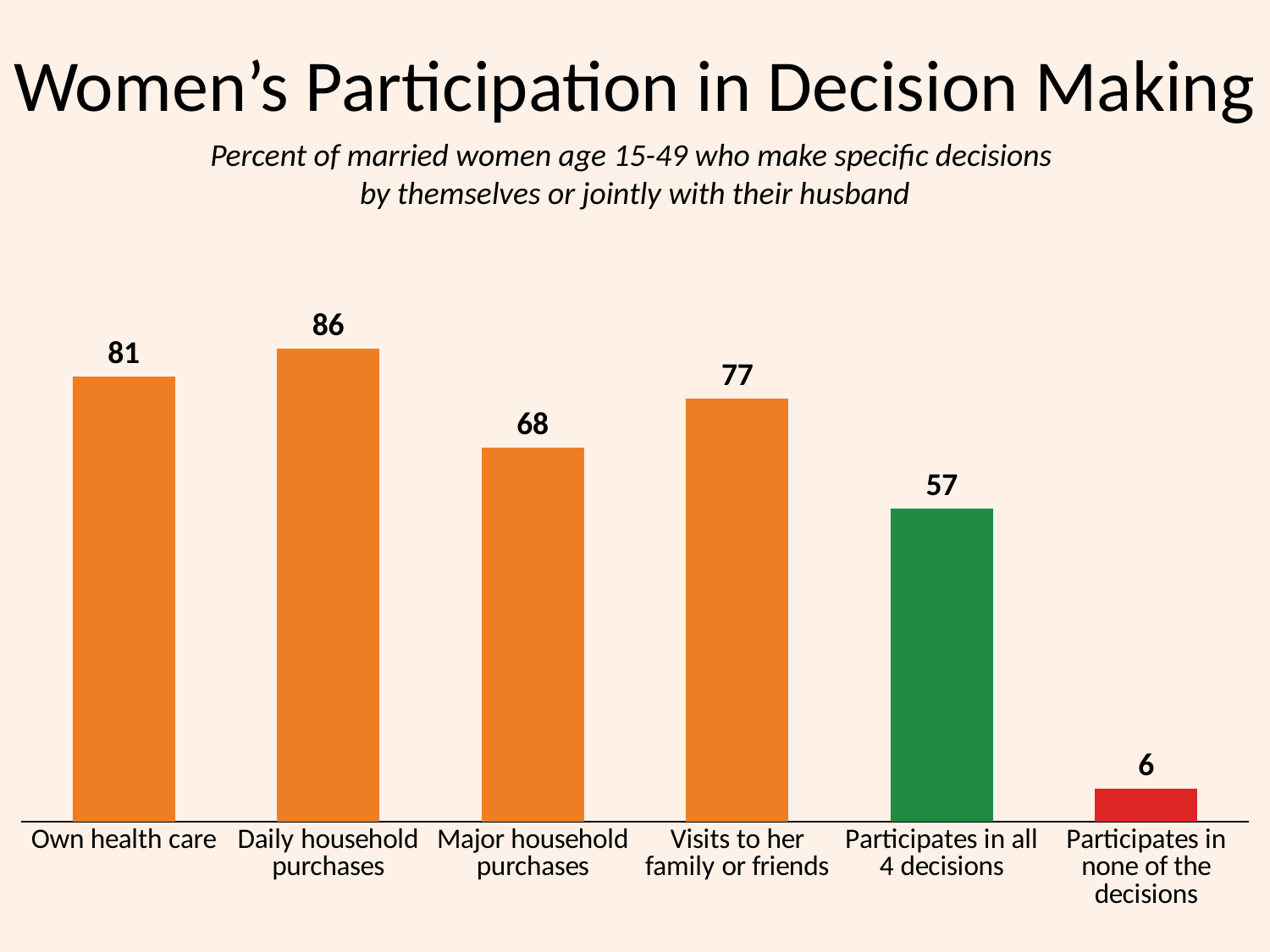

# Women’s Participation in Decision Making
Percent of married women age 15-49 who make specific decisions
by themselves or jointly with their husband

### Chart

| Category | Series 1 |
|---|---|
| Own health care | 81.0 |
| Daily household purchases | 86.0 |
| Major household purchases | 68.0 |
| Visits to her family or friends | 77.0 |
| Participates in all 4 decisions | 57.0 |
| Participates in none of the decisions | 6.0 |